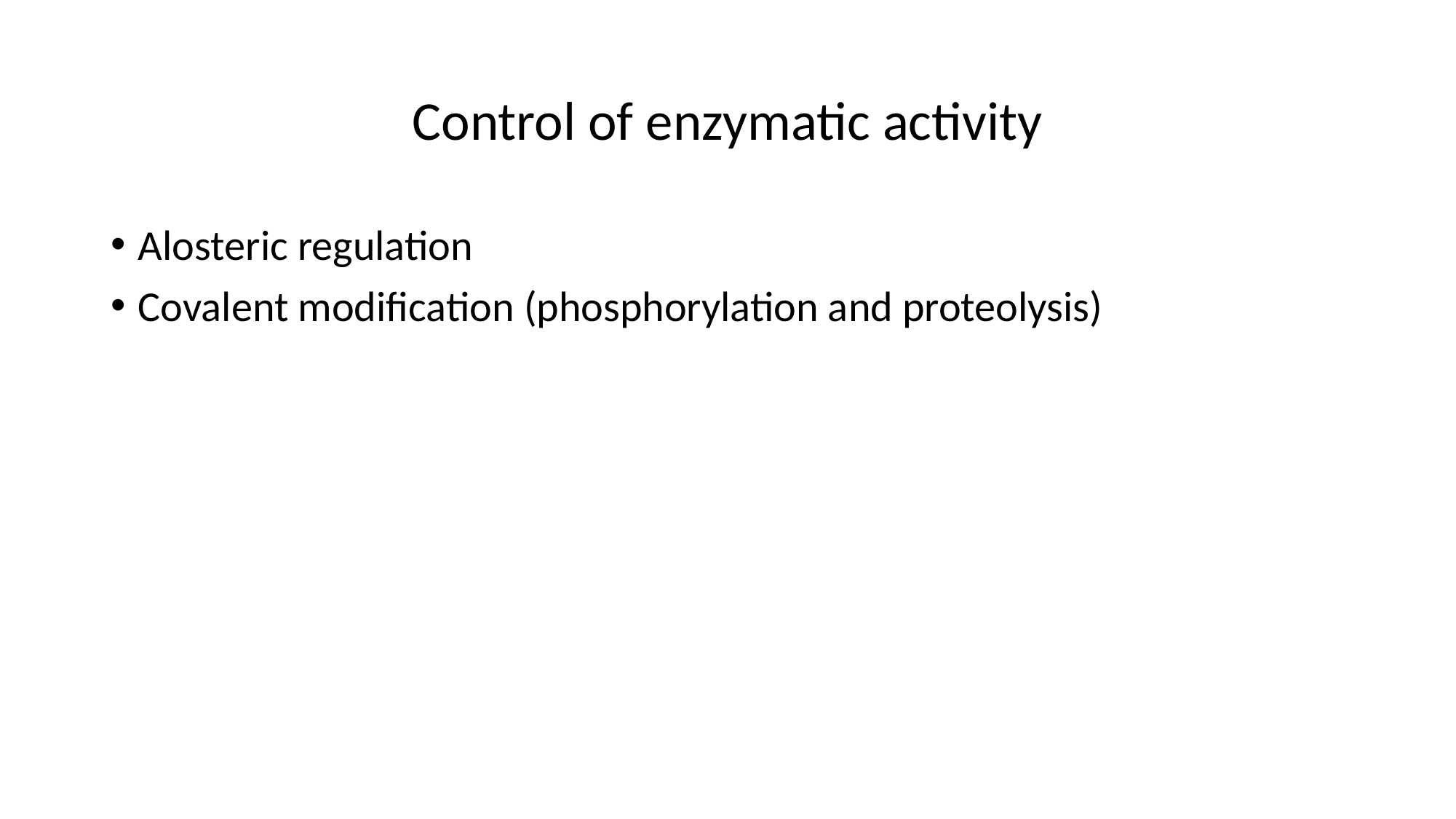

# Control of enzymatic activity
Alosteric regulation
Covalent modification (phosphorylation and proteolysis)